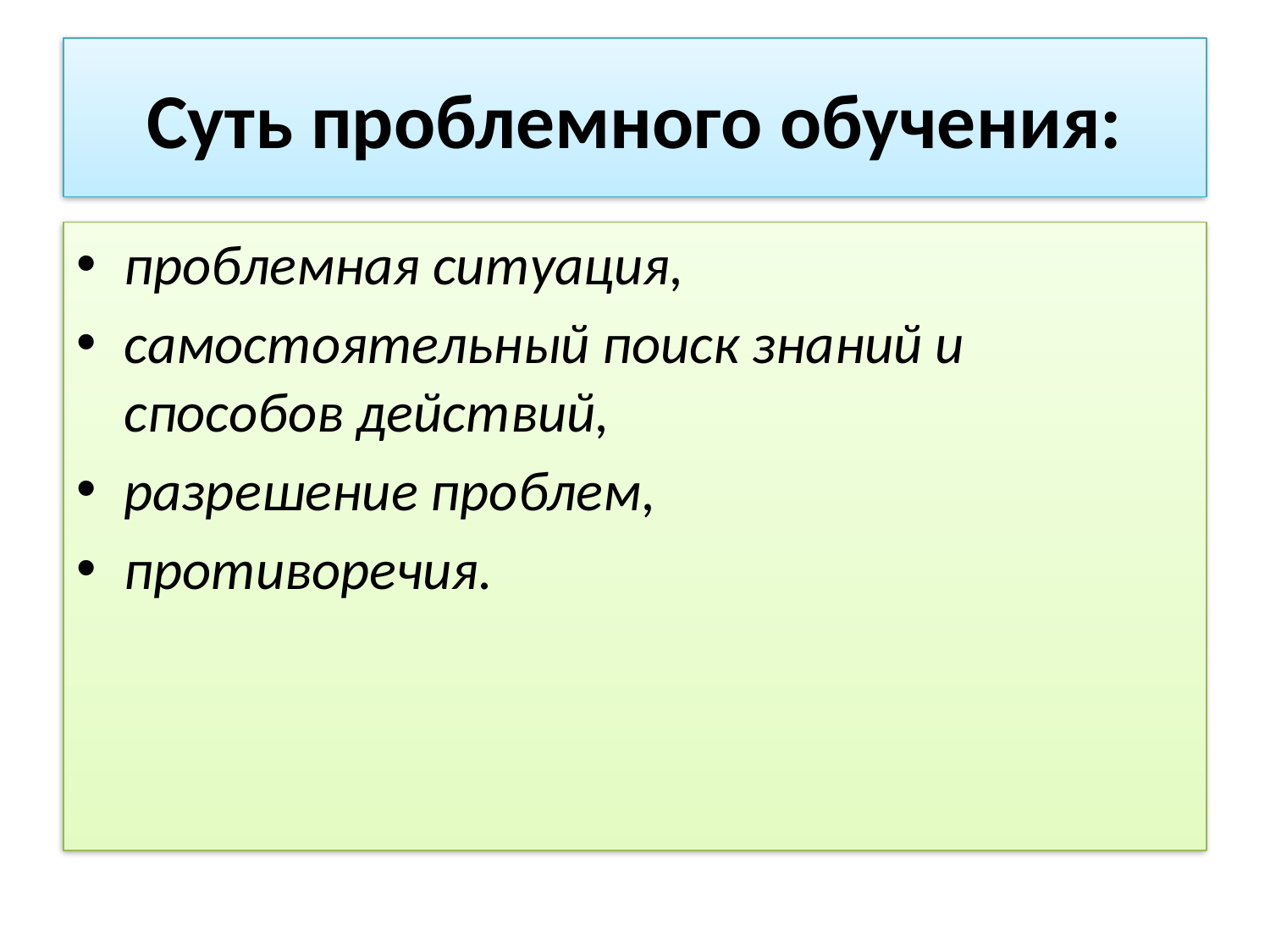

# Суть проблемного обучения:​
проблемная ситуация, ​
самостоятельный поиск знаний и способов действий, ​
разрешение проблем, ​
противоречия. ​